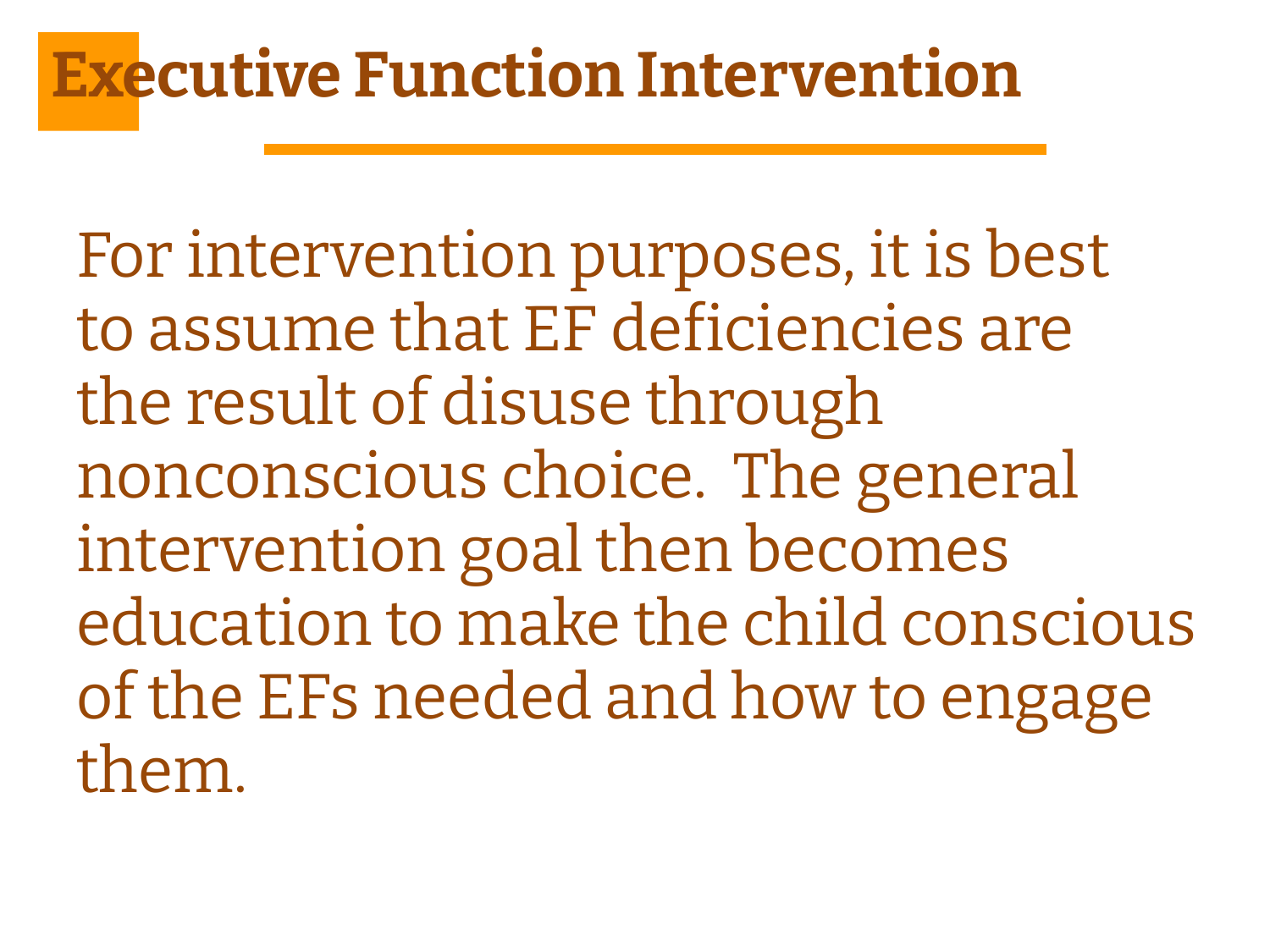

# Executive Function Intervention

For intervention purposes, it is best
to assume that EF deficiencies are
the result of disuse through
nonconscious choice.  The general
intervention goal then becomes
education to make the child conscious
of the EFs needed and how to engage
them.